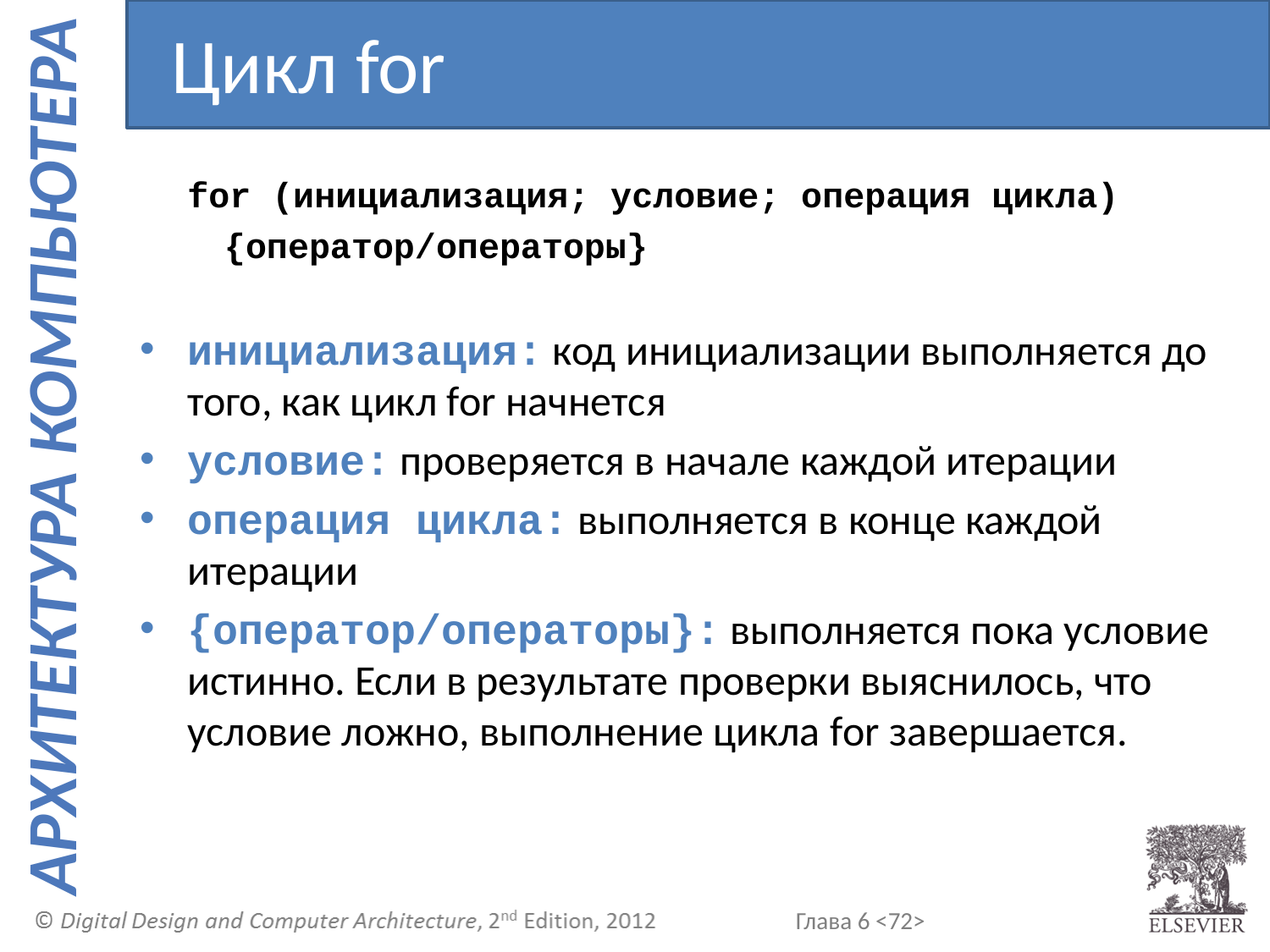

Цикл for
	for (инициализация; условие; операция цикла)
    {оператор/операторы}

инициализация: код инициализации выполняется до того, как цикл for начнется
условие: проверяется в начале каждой итерации
операция цикла: выполняется в конце каждой итерации
{оператор/операторы}: выполняется пока условие истинно. Если в результате проверки выяснилось, что условие ложно, выполнение цикла for завершается.